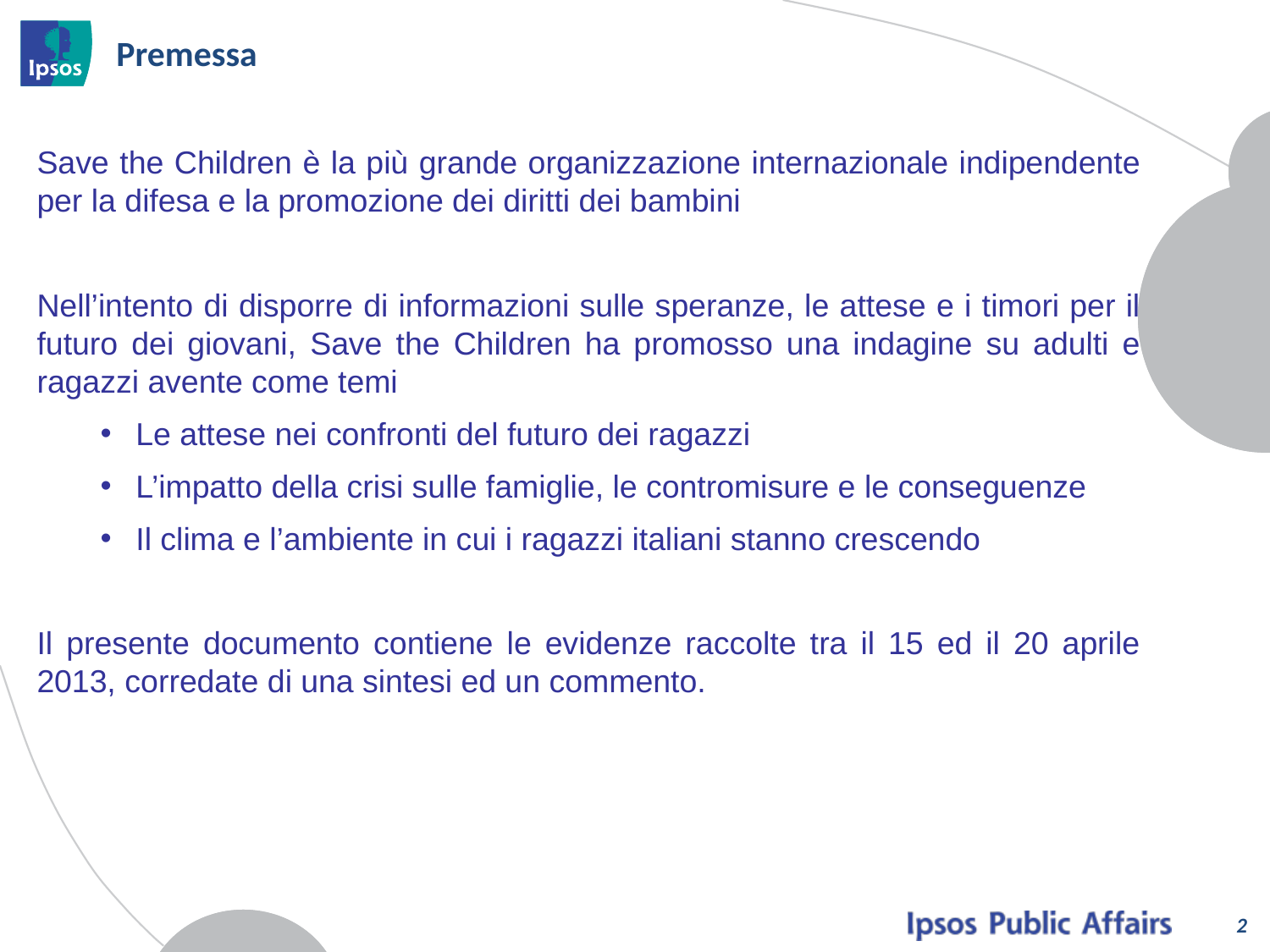

# Premessa
Save the Children è la più grande organizzazione internazionale indipendente per la difesa e la promozione dei diritti dei bambini

Nell’intento di disporre di informazioni sulle speranze, le attese e i timori per il futuro dei giovani, Save the Children ha promosso una indagine su adulti e ragazzi avente come temi
Le attese nei confronti del futuro dei ragazzi
L’impatto della crisi sulle famiglie, le contromisure e le conseguenze
Il clima e l’ambiente in cui i ragazzi italiani stanno crescendo

Il presente documento contiene le evidenze raccolte tra il 15 ed il 20 aprile 2013, corredate di una sintesi ed un commento.

2